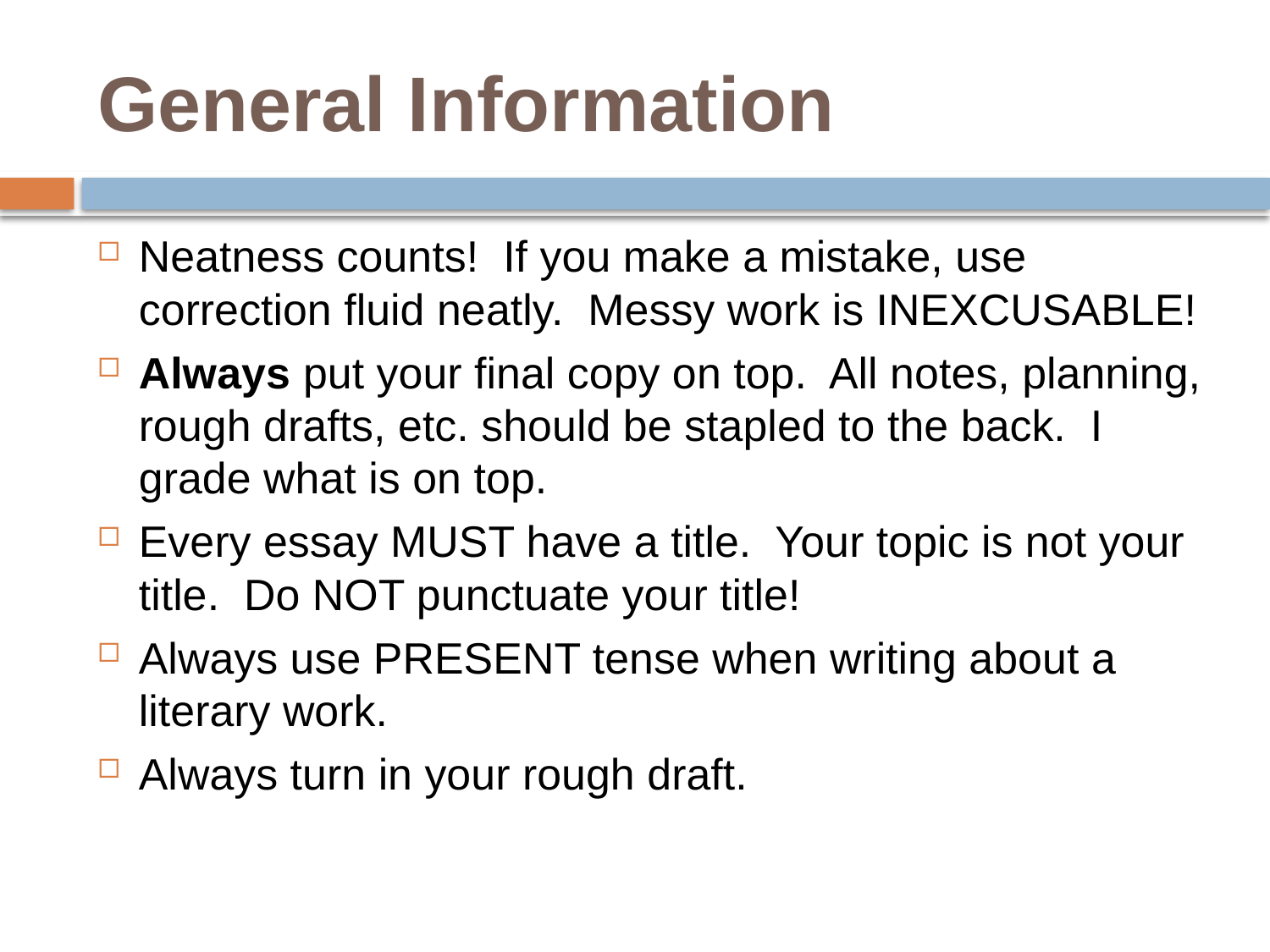

# General Information
Neatness counts!  If you make a mistake, use correction fluid neatly.  Messy work is INEXCUSABLE!
Always put your final copy on top.  All notes, planning, rough drafts, etc. should be stapled to the back.  I grade what is on top.
Every essay MUST have a title.  Your topic is not your title.  Do NOT punctuate your title!
Always use PRESENT tense when writing about a literary work.
Always turn in your rough draft.